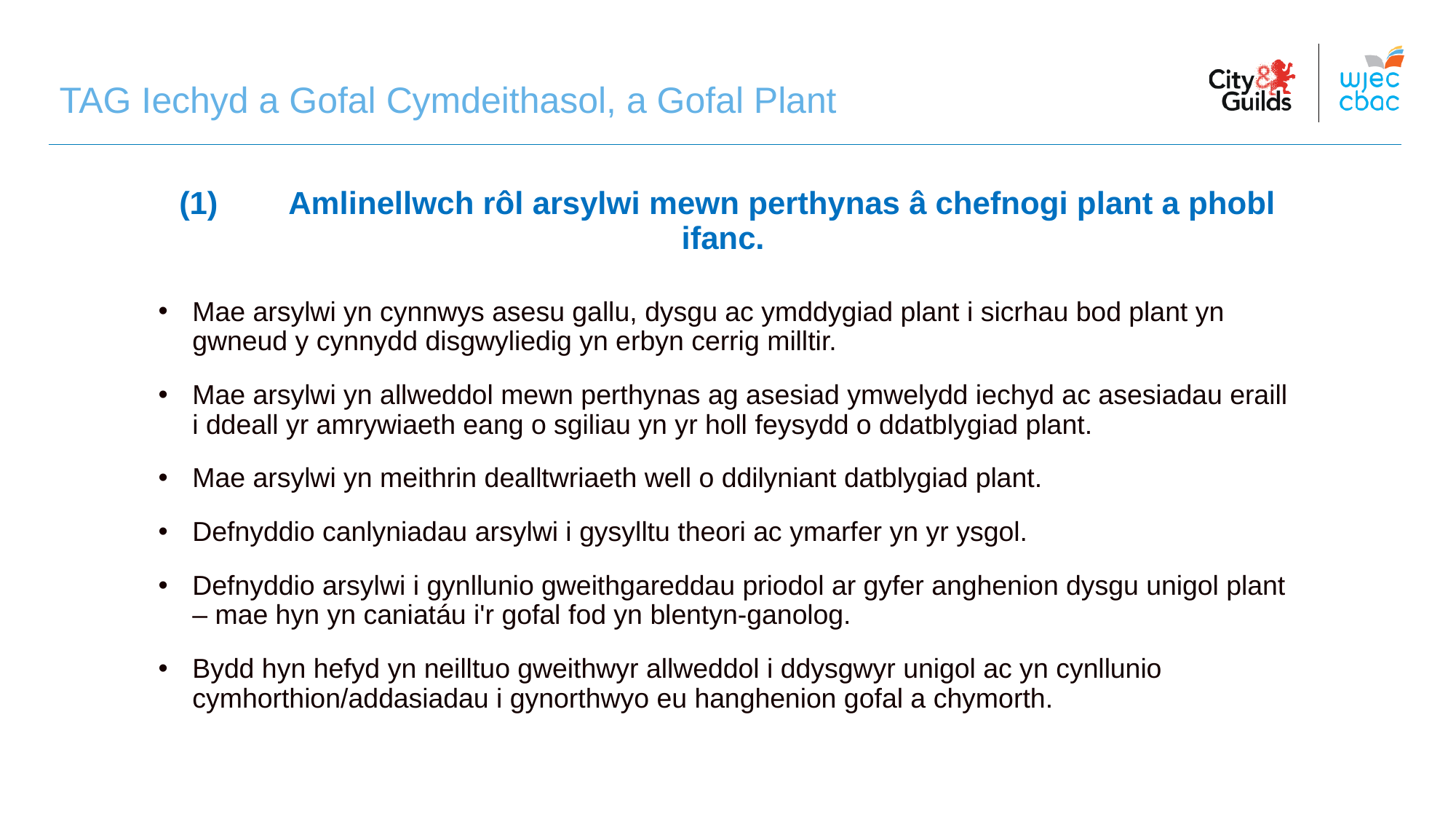

TAG Iechyd a Gofal Cymdeithasol, a Gofal Plant
# (1)	Amlinellwch rôl arsylwi mewn perthynas â chefnogi plant a phobl ifanc.
Mae arsylwi yn cynnwys asesu gallu, dysgu ac ymddygiad plant i sicrhau bod plant yn gwneud y cynnydd disgwyliedig yn erbyn cerrig milltir.
Mae arsylwi yn allweddol mewn perthynas ag asesiad ymwelydd iechyd ac asesiadau eraill i ddeall yr amrywiaeth eang o sgiliau yn yr holl feysydd o ddatblygiad plant.
Mae arsylwi yn meithrin dealltwriaeth well o ddilyniant datblygiad plant.
Defnyddio canlyniadau arsylwi i gysylltu theori ac ymarfer yn yr ysgol.
Defnyddio arsylwi i gynllunio gweithgareddau priodol ar gyfer anghenion dysgu unigol plant – mae hyn yn caniatáu i'r gofal fod yn blentyn-ganolog.
Bydd hyn hefyd yn neilltuo gweithwyr allweddol i ddysgwyr unigol ac yn cynllunio cymhorthion/addasiadau i gynorthwyo eu hanghenion gofal a chymorth.